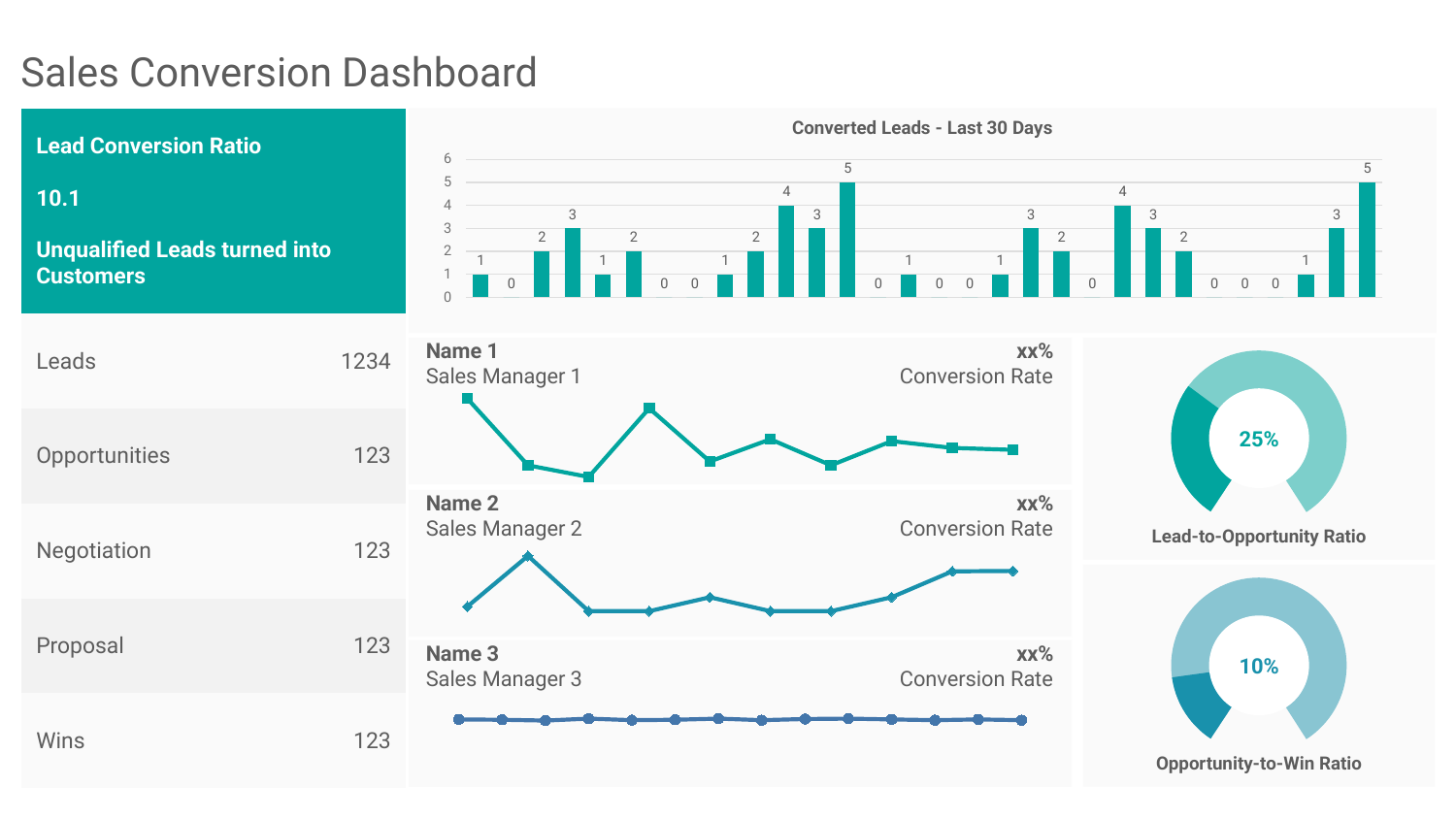

# Sales Conversion Dashboard

| Lead Conversion Ratio 10.1 Unqualified Leads turned into Customers |  |
| --- | --- |
| Leads | 1234 |
| Opportunities | 123 |
| Negotiation | 123 |
| Proposal | 123 |
| Wins | 123 |
Converted Leads - Last 30 Days

### Chart

| Category | New Customer |
|---|---|
| Day 1 | 1.0 |
| Day 2 | 0.0 |
| Day 3 | 2.0 |
| Day 4 | 3.0 |
| Day 5 | 1.0 |
| Day 6 | 2.0 |
| Day 7 | 0.0 |
| Day 8 | 0.0 |
| Day 9 | 1.0 |
| Day 10 | 2.0 |
| Day 11 | 4.0 |
| Day 12 | 3.0 |
| Day 13 | 5.0 |
| Day 14 | 0.0 |
| Day 15 | 1.0 |
| Day 16 | 0.0 |
| Day 17 | 0.0 |
| Day 18 | 1.0 |
| Day 19 | 3.0 |
| Day 20 | 2.0 |
| Day 21 | 0.0 |
| Day 22 | 4.0 |
| Day 23 | 3.0 |
| Day 24 | 2.0 |
| Day 25 | 0.0 |
| Day 26 | 0.0 |
| Day 27 | 0.0 |
| Day 28 | 1.0 |
| Day 29 | 3.0 |
| Day 30 | 5.0 |

Name 1
Sales Manager 1
xx%
Conversion Rate

25%

### Chart

| Category | Lead Conversion Rate |
|---|---|
| W1 | 9.3 |
| W2 | 2.4 |
| W3 | 1.2 |
| W4 | 8.3 |
| W5 | 2.8 |
| W6 | 5.1 |
| W7 | 2.4 |
| W8 | 4.9 |
| W9 | 4.2 |
| W10 | 4.0 |
Name 2
Sales Manager 2
xx%
Conversion Rate
Lead-to-Opportunity Ratio

### Chart

| Category | Lead Conversion Rate |
|---|---|
| W1 | 8.3 |
| W2 | 21.4 |
| W3 | 7.1 |
| W4 | 7.1 |
| W5 | 10.7 |
| W6 | 7.1 |
| W7 | 7.1 |
| W8 | 10.7 |
| W9 | 17.4 |
| W10 | 17.5 |

10%

Name 3
Sales Manager 3
xx%
Conversion Rate

### Chart

| Category | Lead Conversion Rate |
|---|---|
| W1 | 17.3 |
| W2 | 17.2 |
| W3 | 17.0 |
| W4 | 17.5 |
| W5 | 17.1 |
| W6 | 17.2 |
| W7 | 17.5 |
| W8 | 17.1 |
| W9 | 17.4 |
| W10 | 17.5 |
| W11 | 17.3 |
| W12 | 17.1 |
| W13 | 17.3 |
| W14 | 17.1 |
Opportunity-to-Win Ratio